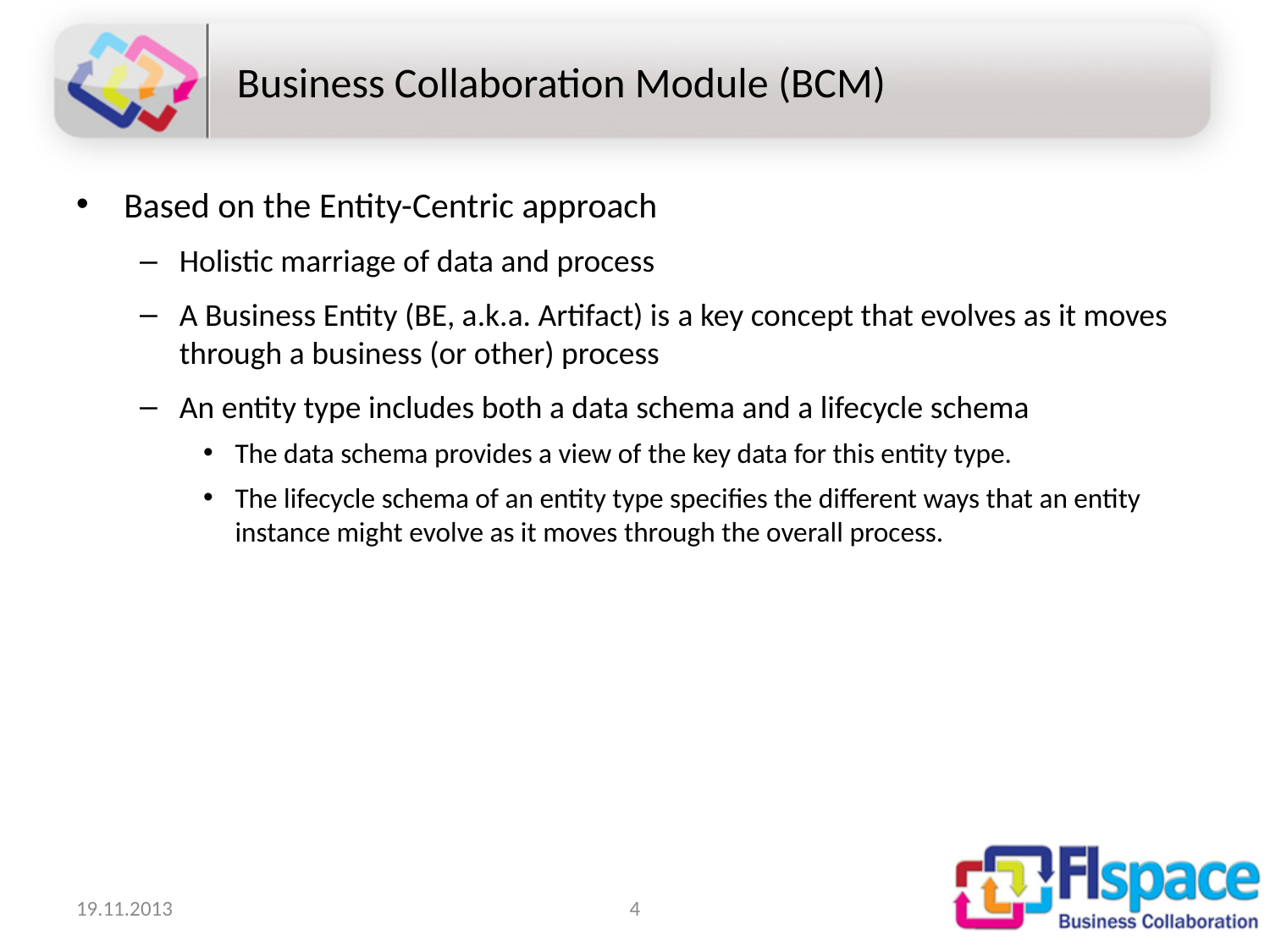

Business Collaboration Module (BCM)
Based on the Entity-Centric approach
Holistic marriage of data and process
A Business Entity (BE, a.k.a. Artifact) is a key concept that evolves as it moves through a business (or other) process
An entity type includes both a data schema and a lifecycle schema
The data schema provides a view of the key data for this entity type.
The lifecycle schema of an entity type specifies the different ways that an entity instance might evolve as it moves through the overall process.

19.11.2013
4